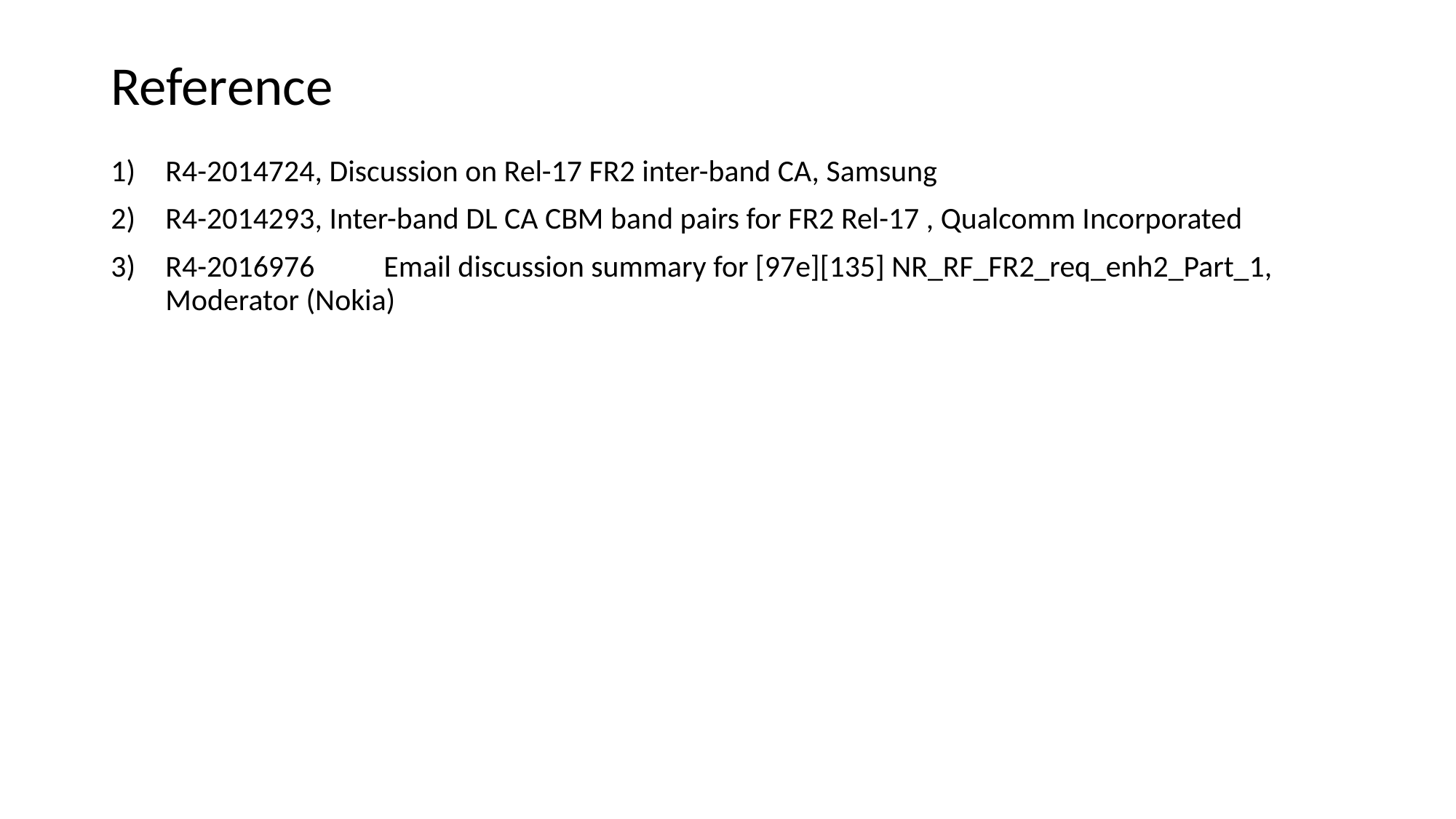

# Reference
R4-2014724, Discussion on Rel-17 FR2 inter-band CA, Samsung
R4-2014293, Inter-band DL CA CBM band pairs for FR2 Rel-17 , Qualcomm Incorporated
R4-2016976	Email discussion summary for [97e][135] NR_RF_FR2_req_enh2_Part_1, Moderator (Nokia)